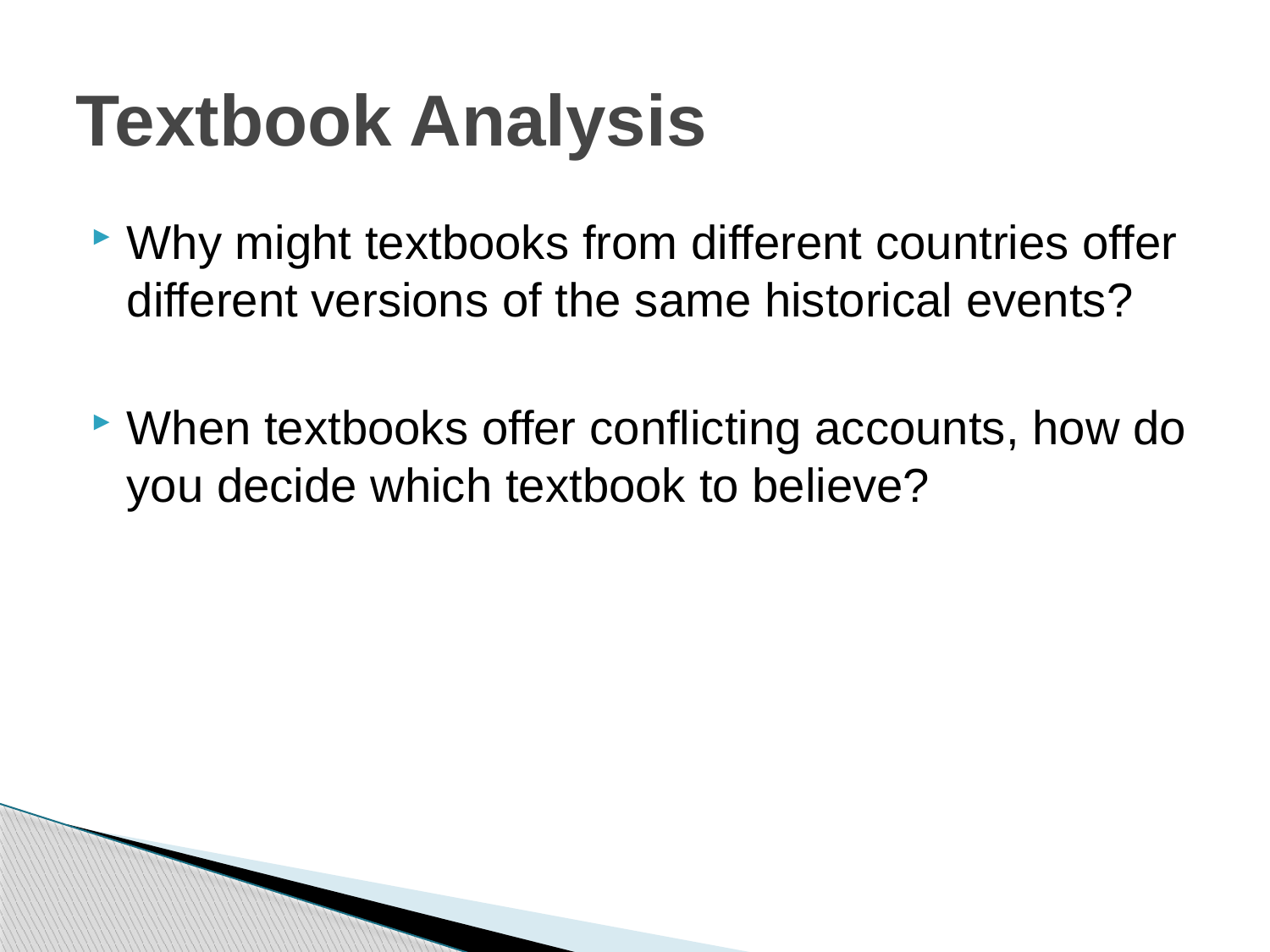

# Textbook Analysis
Why might textbooks from different countries offer different versions of the same historical events?

When textbooks offer conflicting accounts, how do you decide which textbook to believe?